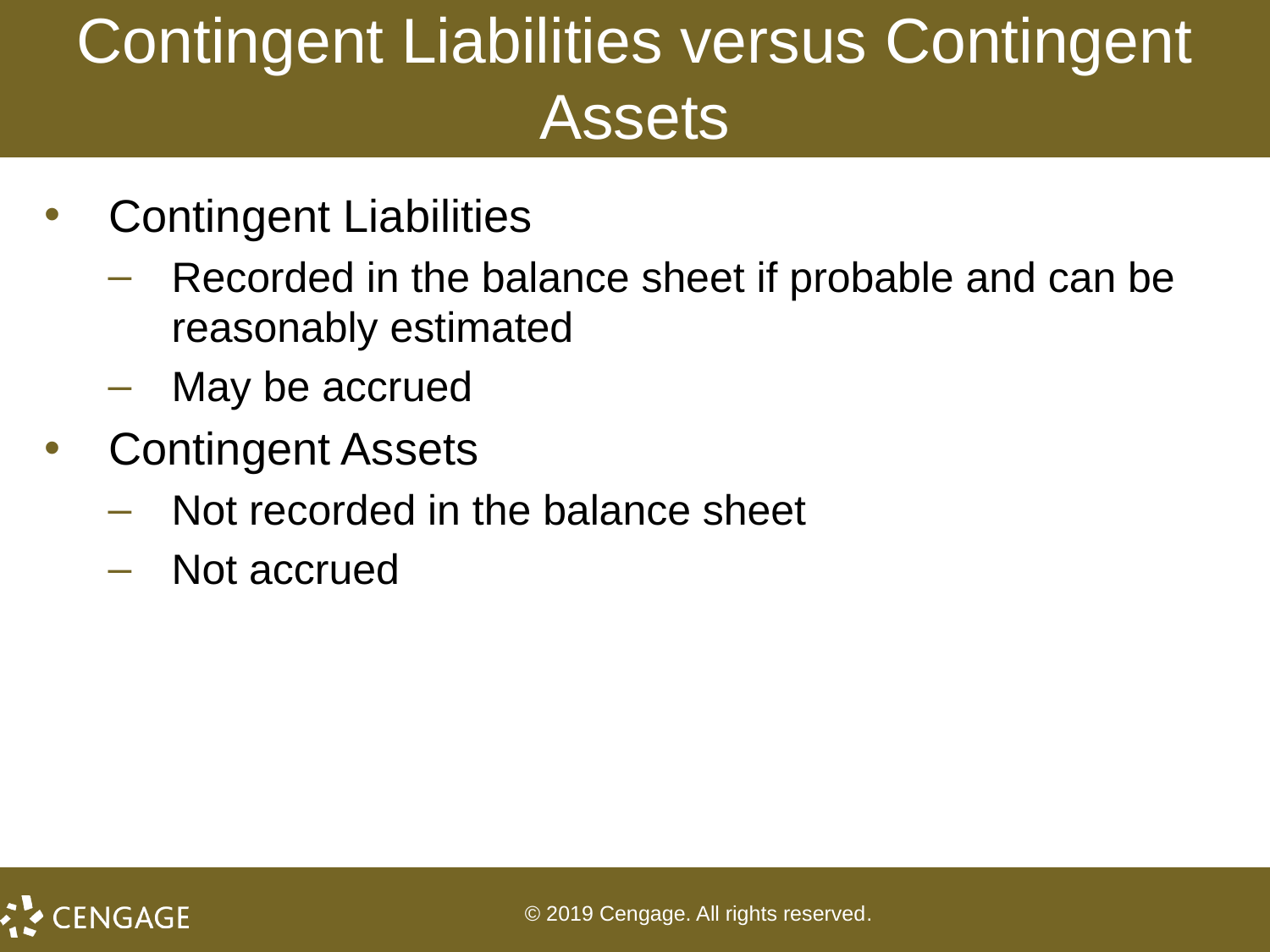

# Contingent Liabilities versus Contingent Assets
Contingent Liabilities
Recorded in the balance sheet if probable and can be reasonably estimated
May be accrued
Contingent Assets
Not recorded in the balance sheet
Not accrued